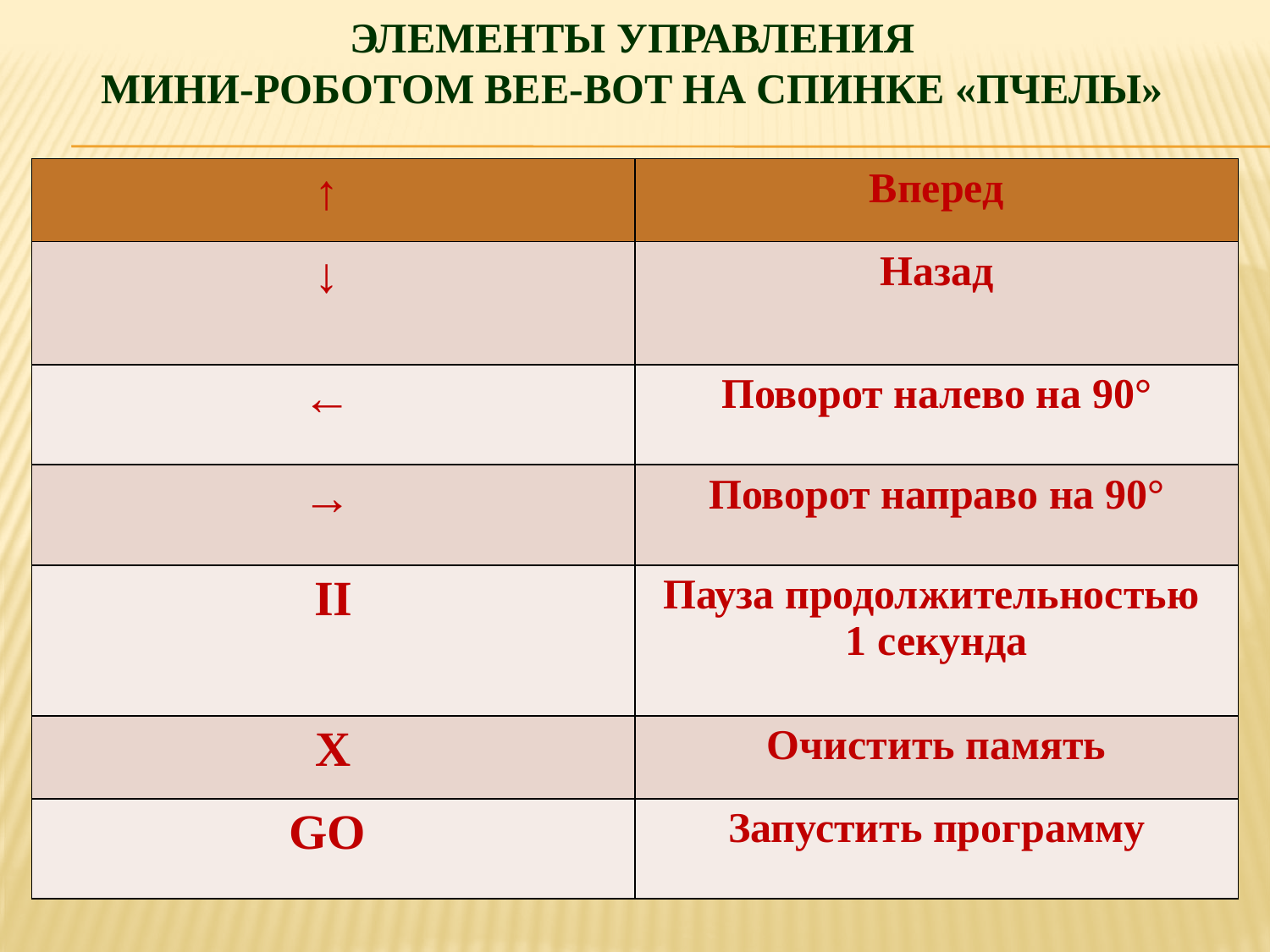

# Элементы управления мини-роботом Bee-Bot на спинке «пчелы»
| ↑ | Вперед |
| --- | --- |
| ↓ | Назад |
| ← | Поворот налево на 90° |
| → | Поворот направо на 90° |
| II | Пауза продолжительностью 1 секунда |
| Х | Очистить память |
| GO | Запустить программу |